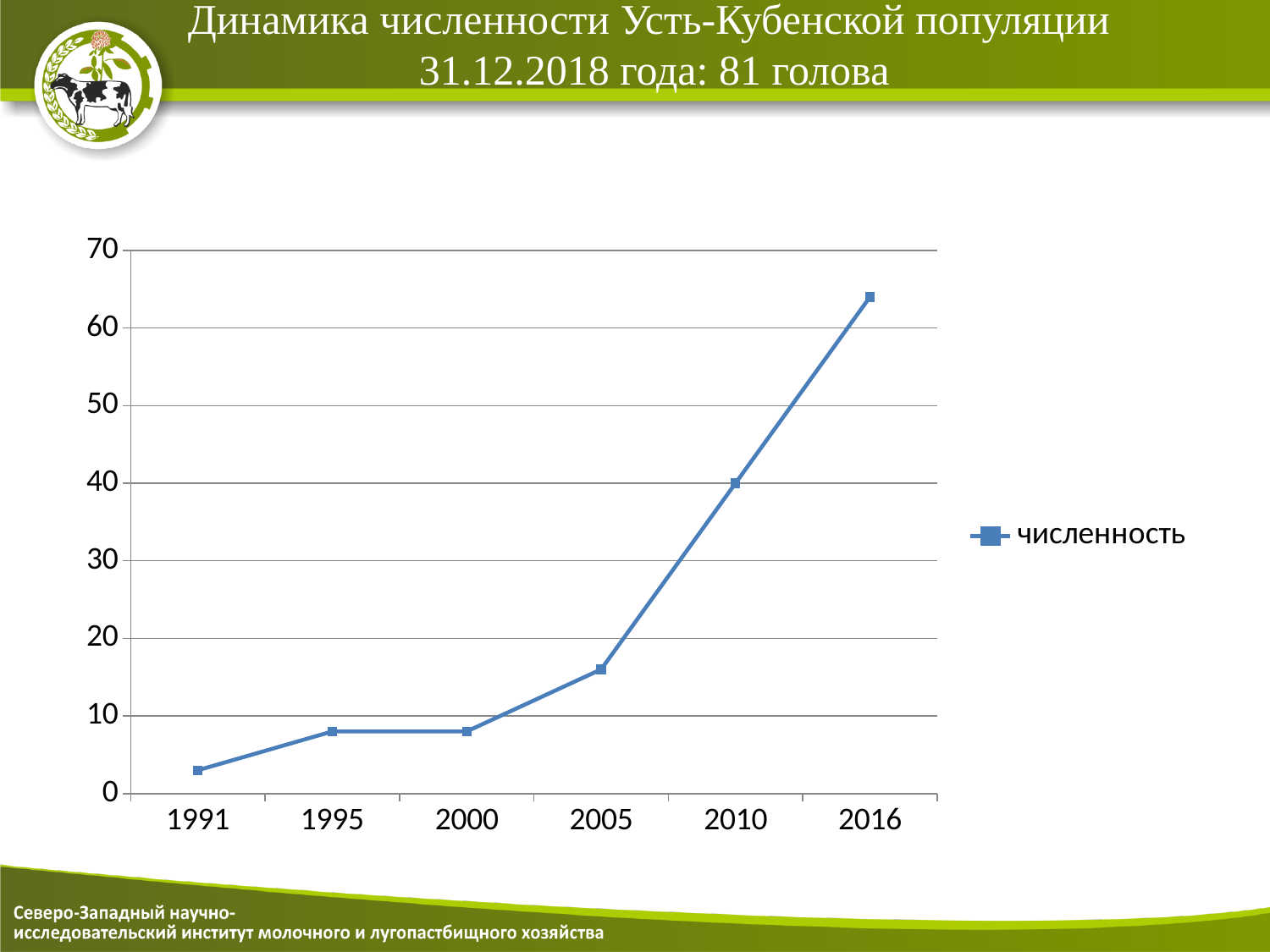

# Динамика численности Усть-Кубенской популяции 31.12.2018 года: 81 голова

### Chart

| Category | численность |
|---|---|
| 1991 | 3.0 |
| 1995 | 8.0 |
| 2000 | 8.0 |
| 2005 | 16.0 |
| 2010 | 40.0 |
| 2016 | 64.0 |